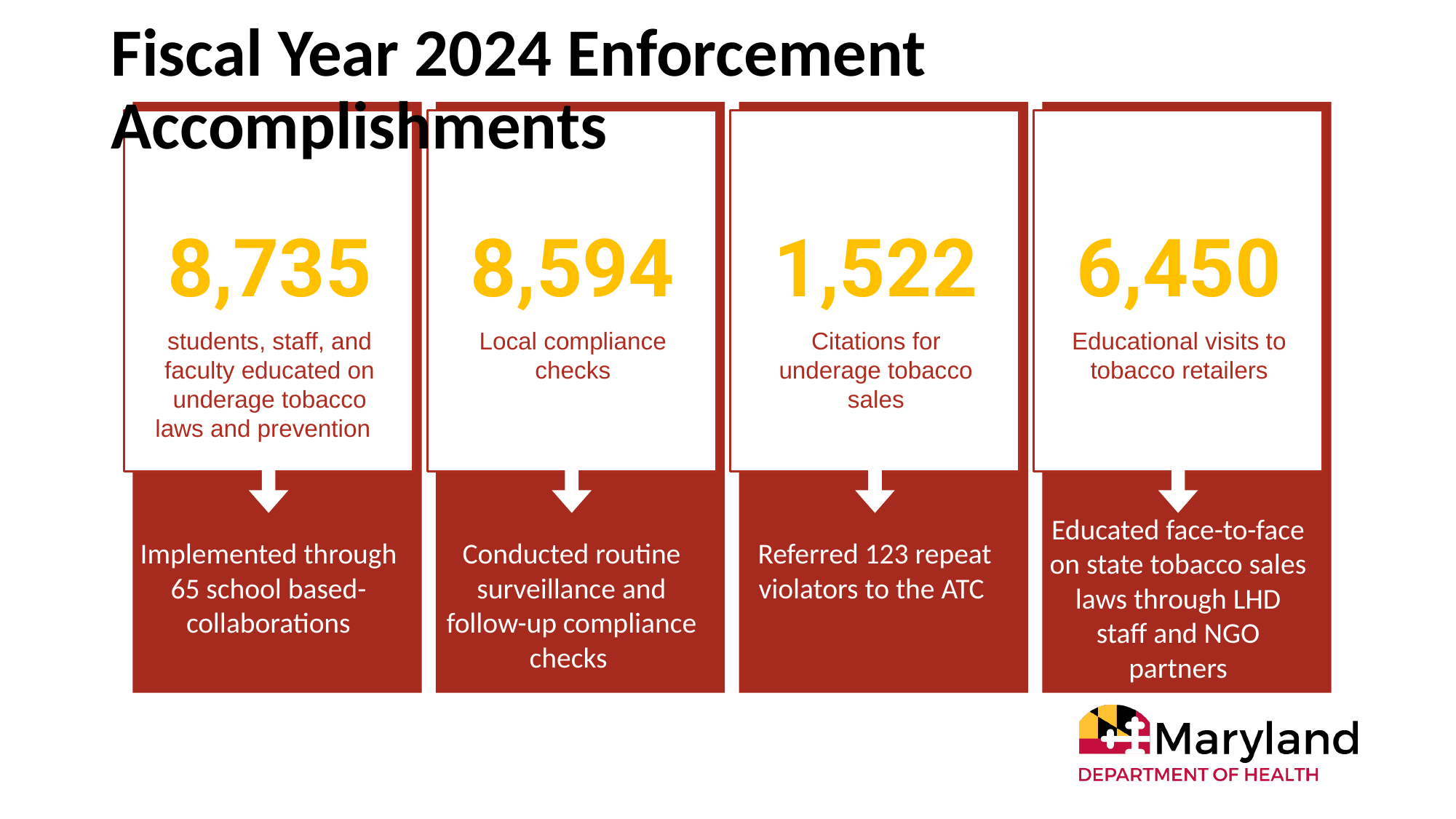

Fiscal Year 2024 Enforcement Accomplishments

8,735
students, staff, and faculty educated on underage tobacco laws and prevention

Implemented through 65 school based-collaborations

8,594
Local compliance checks

Conducted routine surveillance and follow-up compliance checks

1,522
Citations for underage tobacco sales

Referred 123 repeat violators to the ATC

6,450
Educational visits to tobacco retailers

Educated face-to-face on state tobacco sales laws through LHD staff and NGO partners